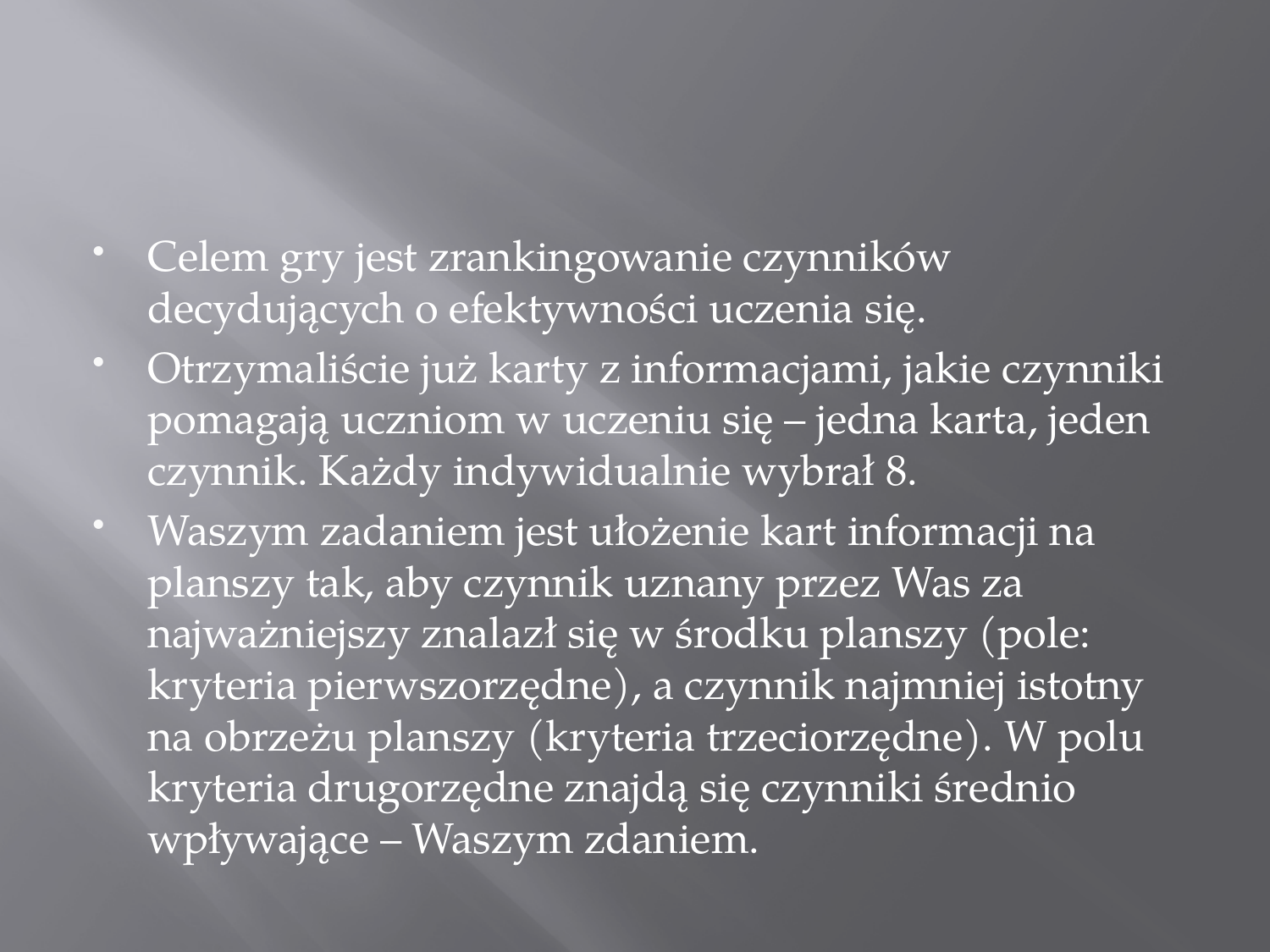

#
Celem gry jest zrankingowanie czynników decydujących o efektywności uczenia się.
Otrzymaliście już karty z informacjami, jakie czynniki pomagają uczniom w uczeniu się – jedna karta, jeden czynnik. Każdy indywidualnie wybrał 8.
Waszym zadaniem jest ułożenie kart informacji na planszy tak, aby czynnik uznany przez Was za najważniejszy znalazł się w środku planszy (pole: kryteria pierwszorzędne), a czynnik najmniej istotny na obrzeżu planszy (kryteria trzeciorzędne). W polu kryteria drugorzędne znajdą się czynniki średnio wpływające – Waszym zdaniem.